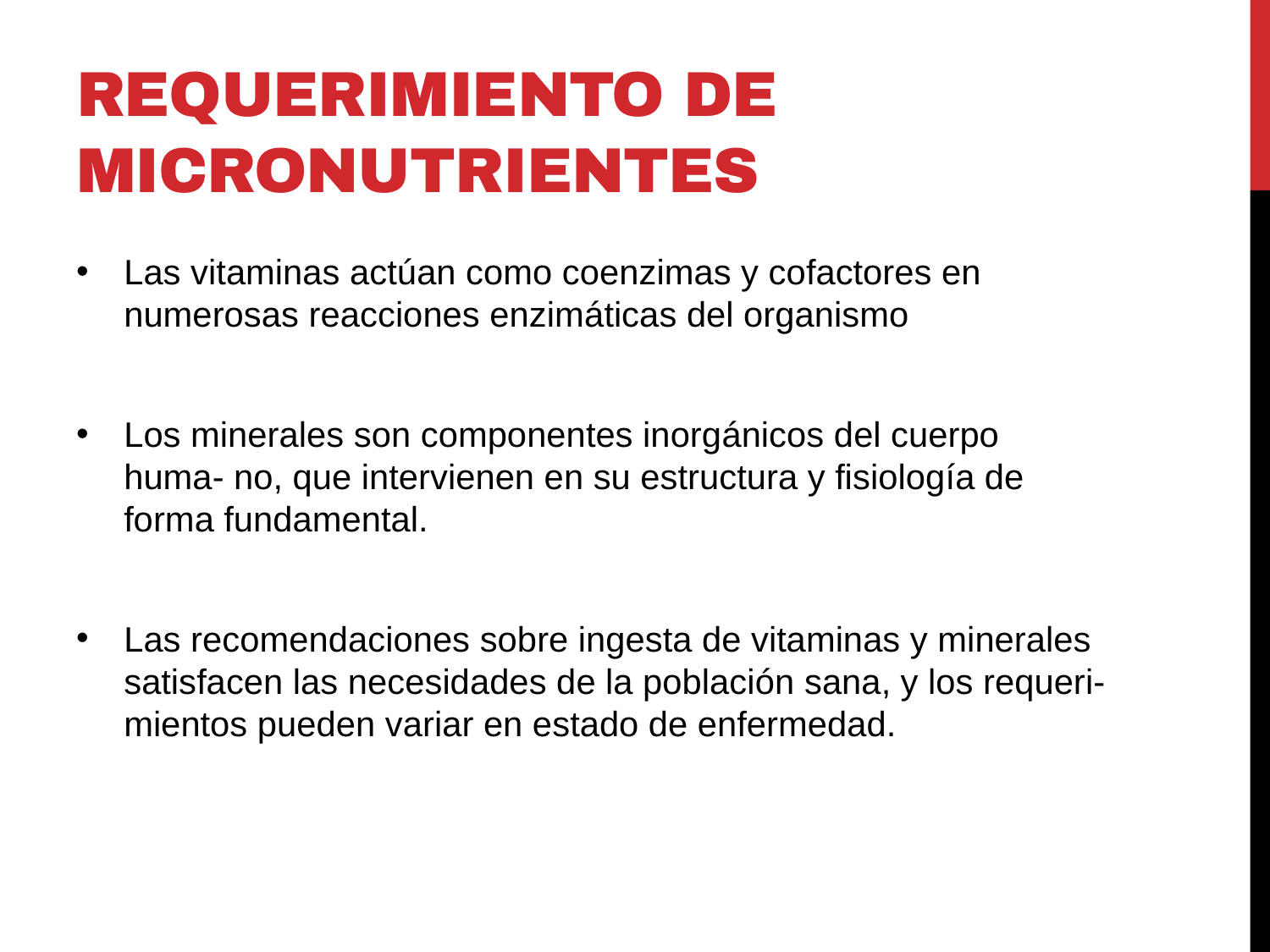

# Requerimiento de micronutrientes
Las vitaminas actúan como coenzimas y cofactores en numerosas reacciones enzimáticas del organismo

Los minerales son componentes inorgánicos del cuerpo huma- no, que intervienen en su estructura y fisiología de forma fundamental.

Las recomendaciones sobre ingesta de vitaminas y minerales satisfacen las necesidades de la población sana, y los requeri- mientos pueden variar en estado de enfermedad.